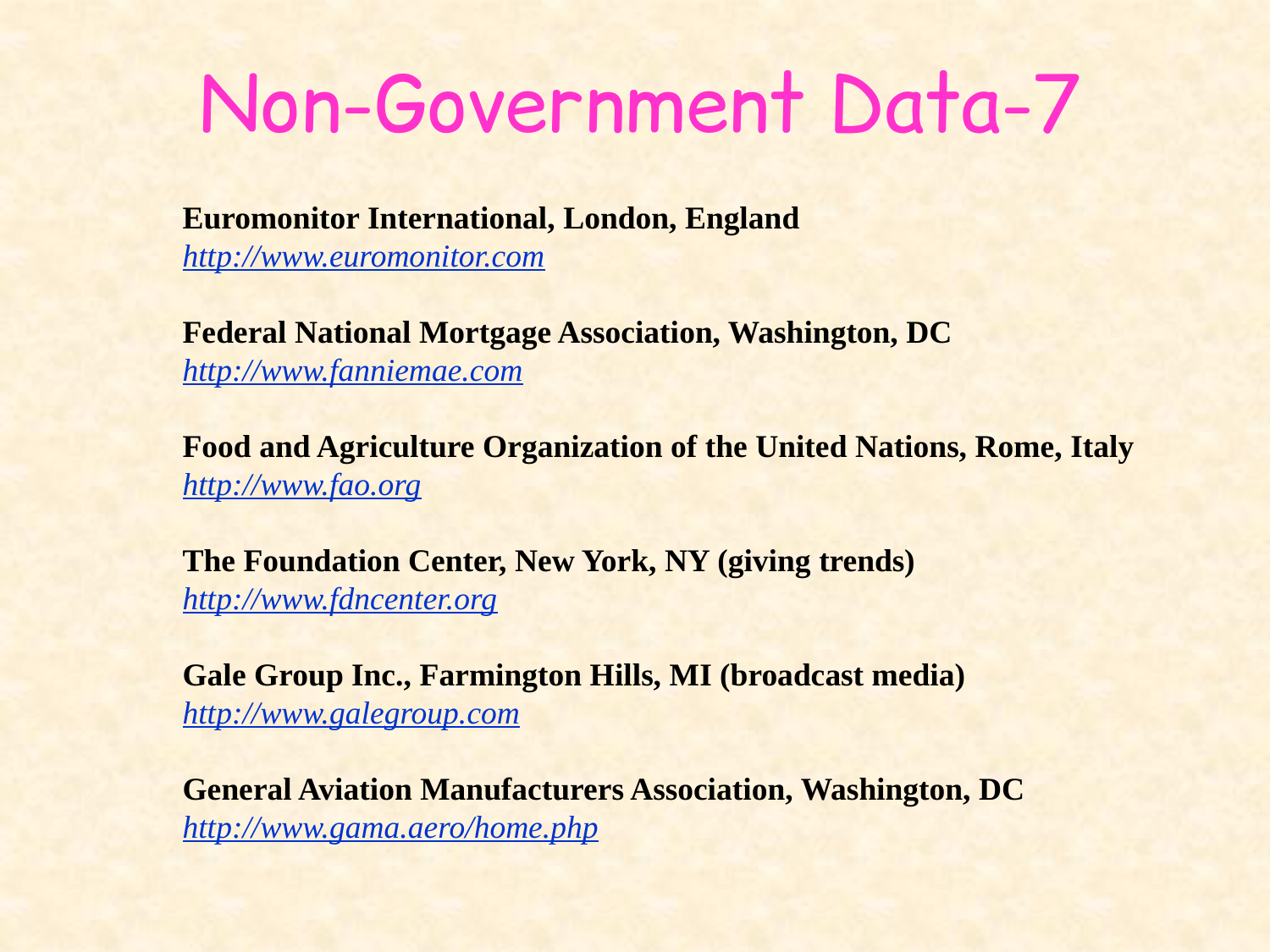

# Non-Government Data-7
Euromonitor International, London, England
http://www.euromonitor.com

Federal National Mortgage Association, Washington, DC
http://www.fanniemae.com

Food and Agriculture Organization of the United Nations, Rome, Italy
http://www.fao.org

The Foundation Center, New York, NY (giving trends)
http://www.fdncenter.org

Gale Group Inc., Farmington Hills, MI (broadcast media)
http://www.galegroup.com

General Aviation Manufacturers Association, Washington, DC
http://www.gama.aero/home.php